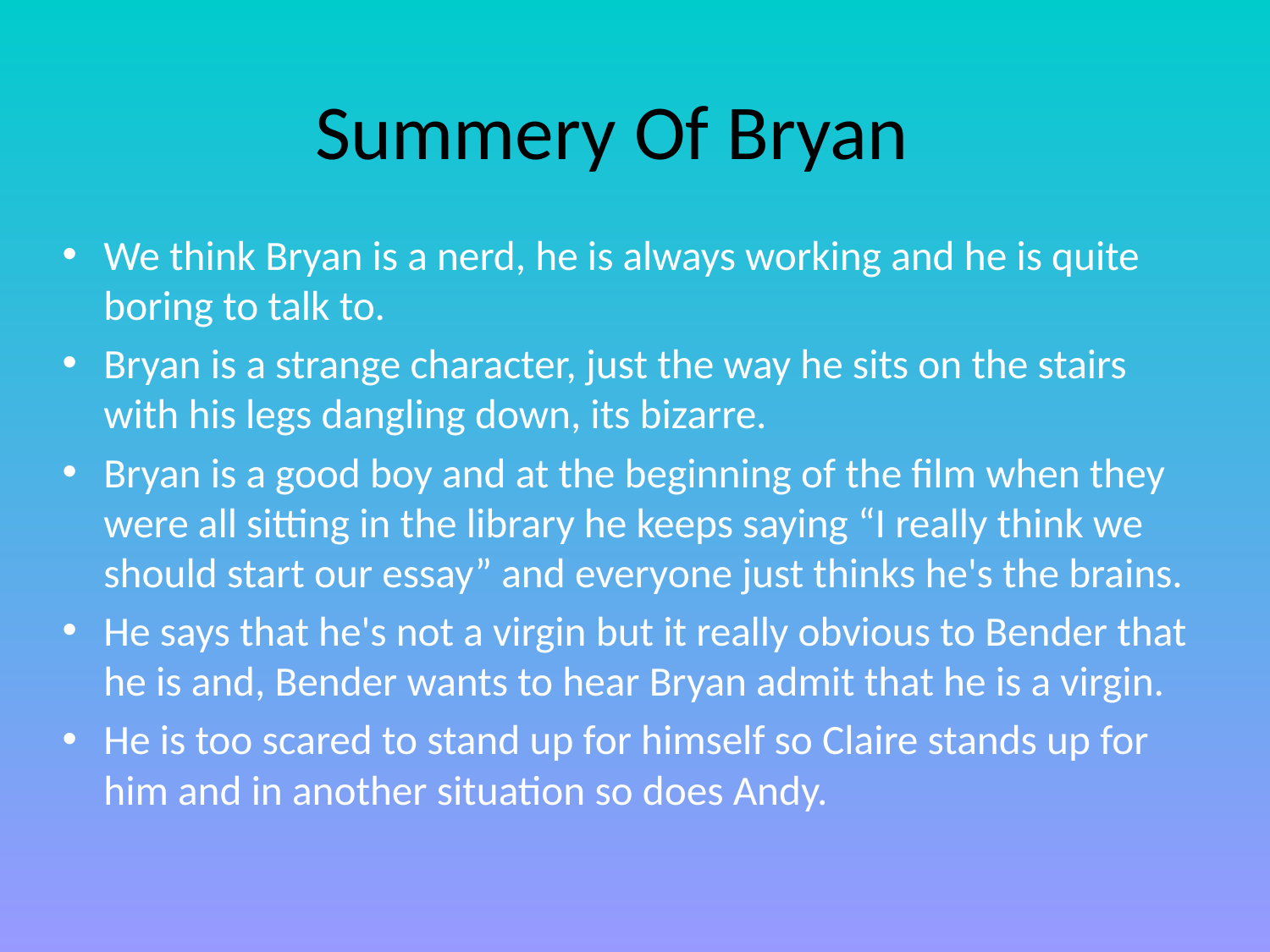

# Summery Of Bryan
We think Bryan is a nerd, he is always working and he is quite boring to talk to.
Bryan is a strange character, just the way he sits on the stairs with his legs dangling down, its bizarre.
Bryan is a good boy and at the beginning of the film when they were all sitting in the library he keeps saying “I really think we should start our essay” and everyone just thinks he's the brains.
He says that he's not a virgin but it really obvious to Bender that he is and, Bender wants to hear Bryan admit that he is a virgin.
He is too scared to stand up for himself so Claire stands up for him and in another situation so does Andy.